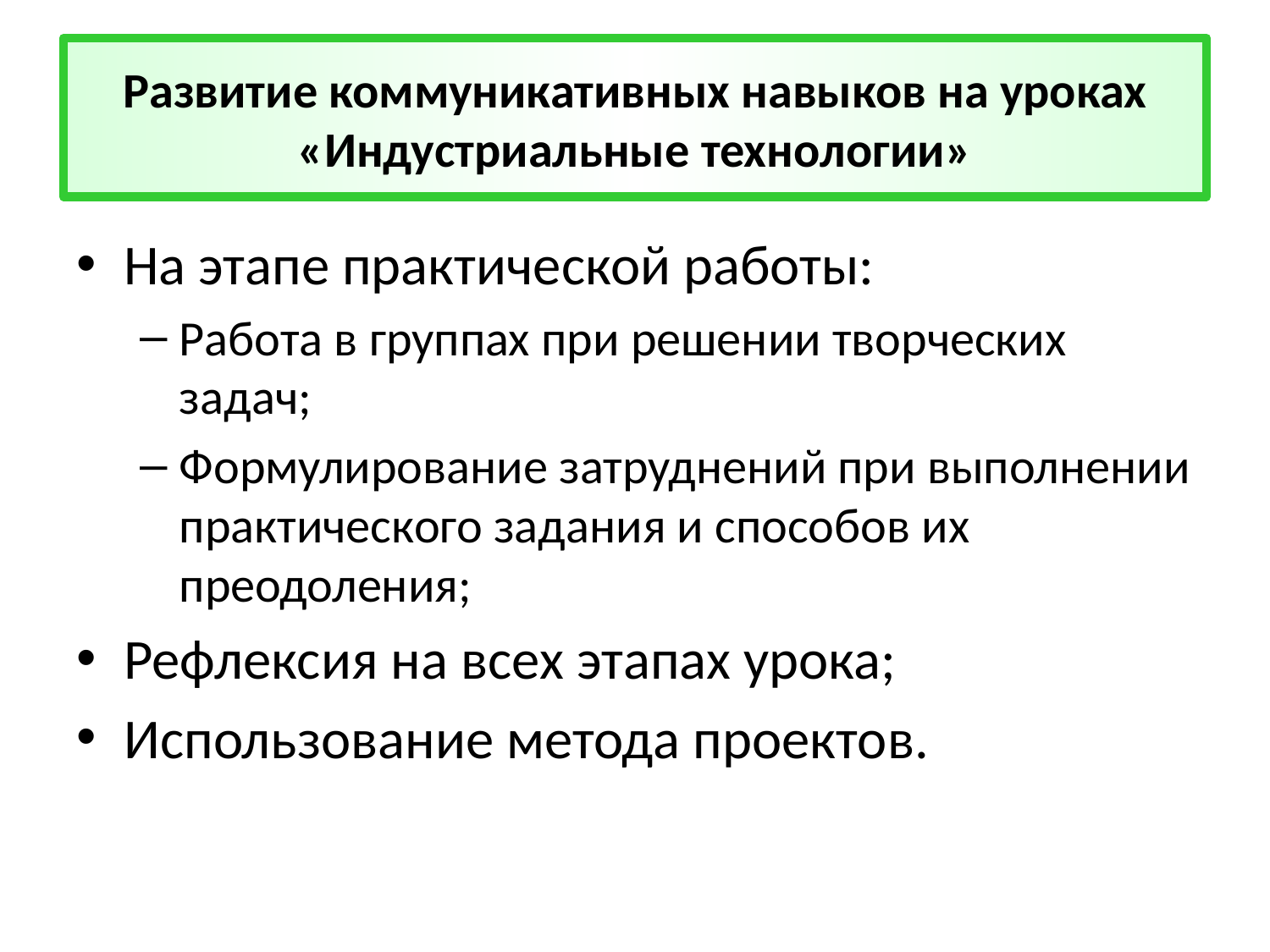

# Развитие коммуникативных навыков на уроках «Индустриальные технологии»
На этапе практической работы:
Работа в группах при решении творческих задач;
Формулирование затруднений при выполнении практического задания и способов их преодоления;
Рефлексия на всех этапах урока;
Использование метода проектов.